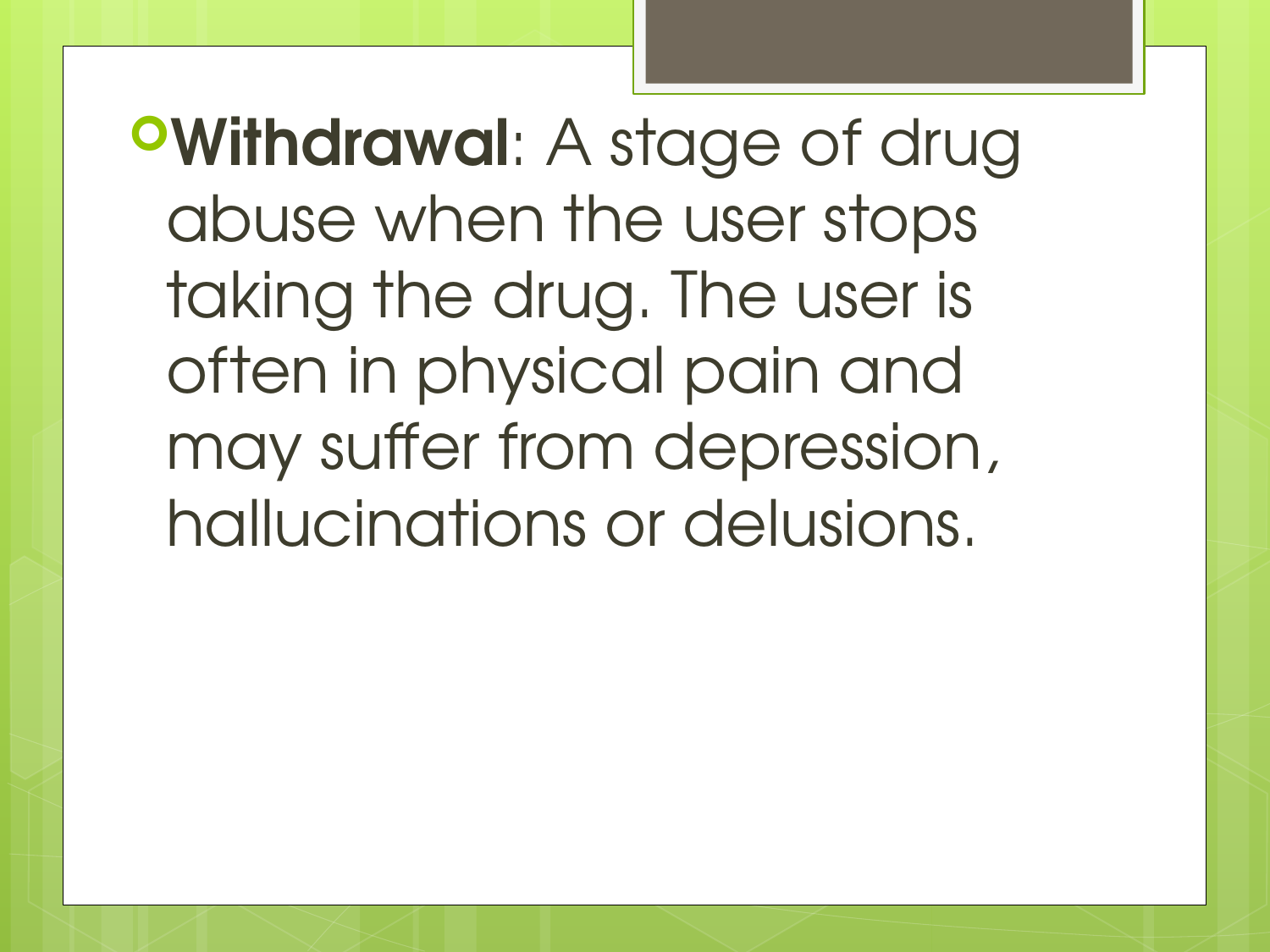

Withdrawal: A stage of drug abuse when the user stops taking the drug. The user is often in physical pain and may suffer from depression, hallucinations or delusions.